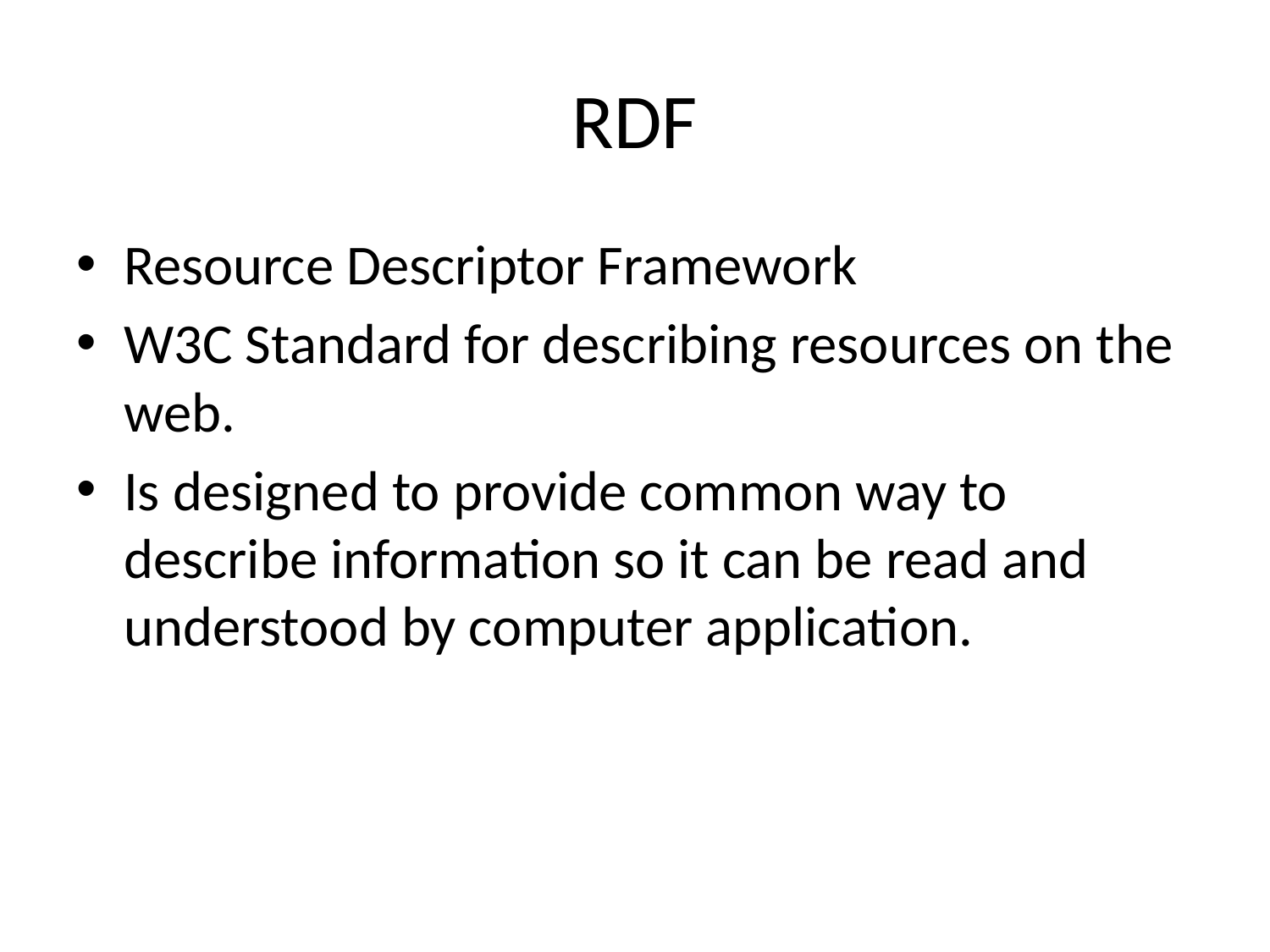

# RDF
Resource Descriptor Framework
W3C Standard for describing resources on the web.
Is designed to provide common way to describe information so it can be read and understood by computer application.